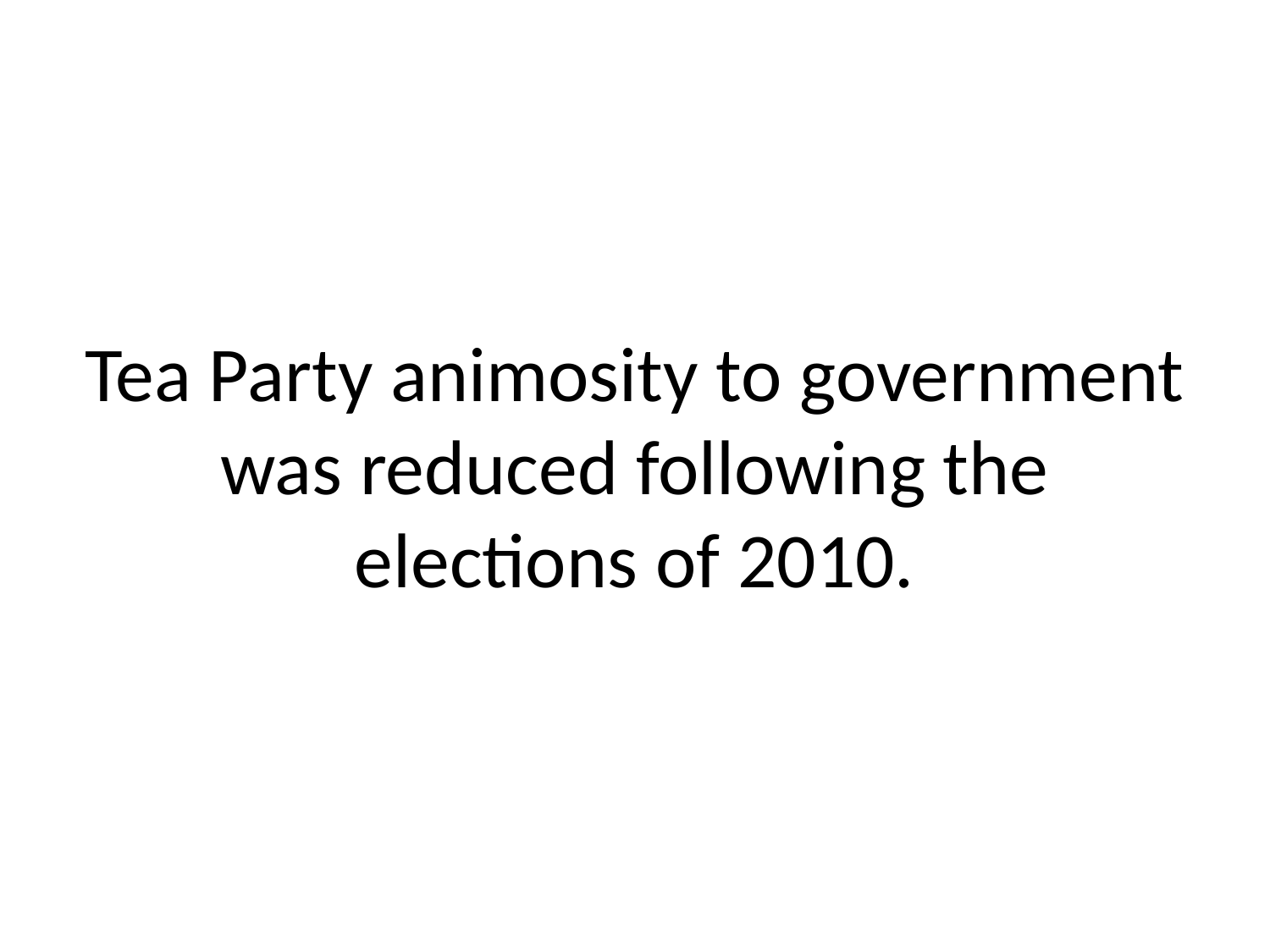

# Tea Party animosity to government was reduced following the elections of 2010.